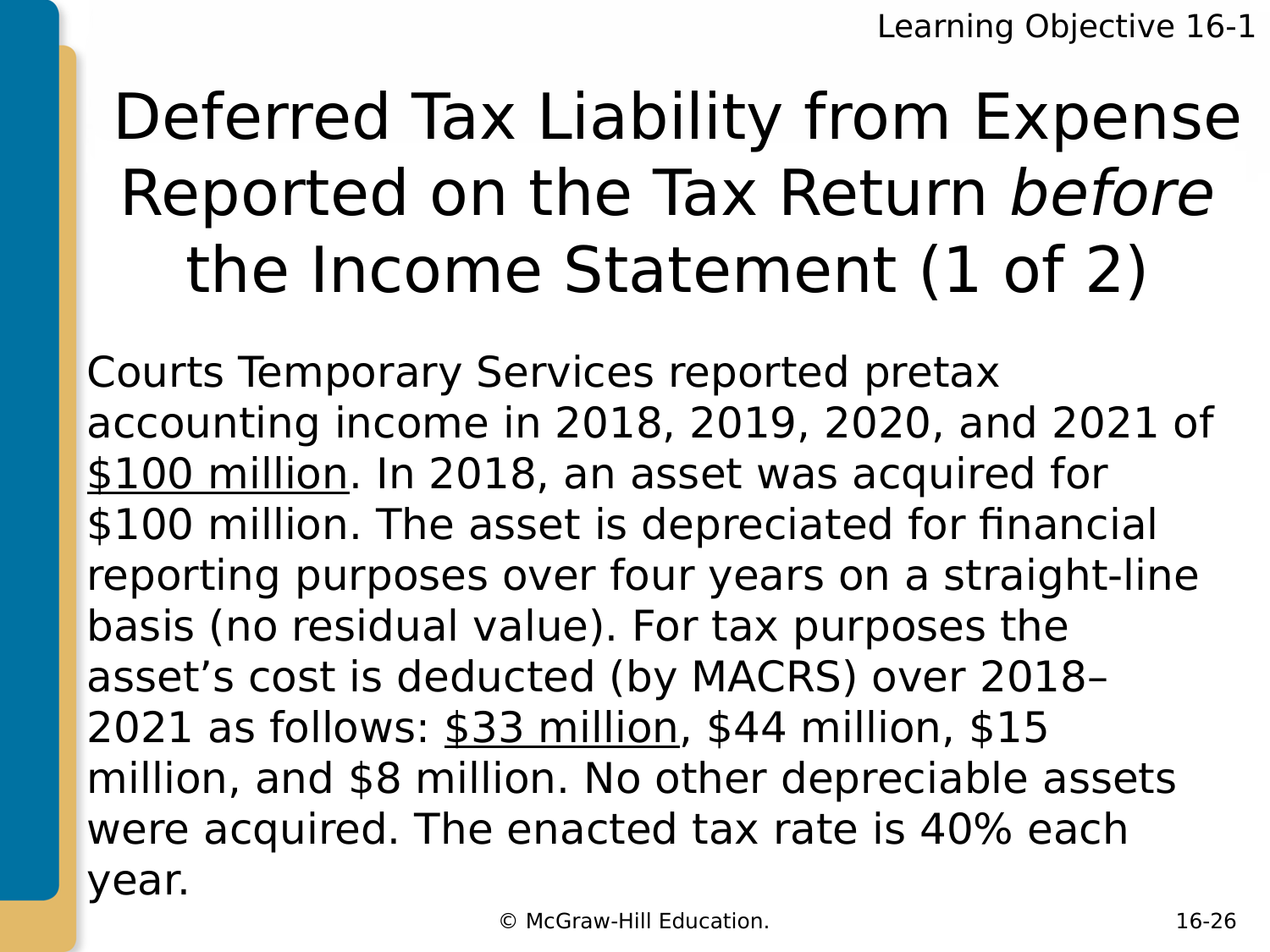

Learning Objective 16-1
# Deferred Tax Liability from Expense Reported on the Tax Return before the Income Statement (1 of 2)
Courts Temporary Services reported pretax accounting income in 2018, 2019, 2020, and 2021 of $100 million. In 2018, an asset was acquired for $100 million. The asset is depreciated for financial reporting purposes over four years on a straight-line basis (no residual value). For tax purposes the asset’s cost is deducted (by MACRS) over 2018–2021 as follows: $33 million, $44 million, $15 million, and $8 million. No other depreciable assets were acquired. The enacted tax rate is 40% each year.